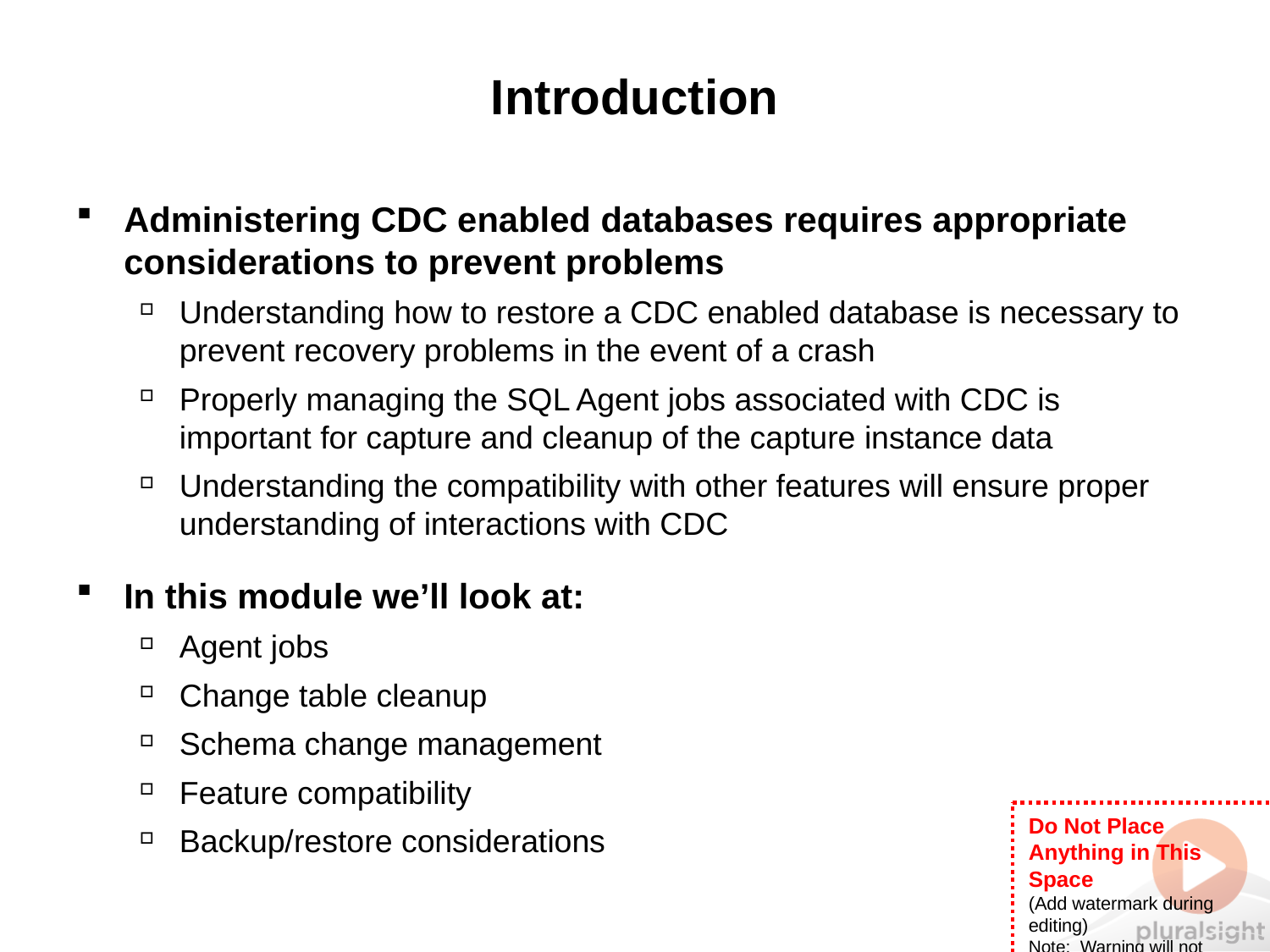

# Introduction
Administering CDC enabled databases requires appropriate considerations to prevent problems
Understanding how to restore a CDC enabled database is necessary to prevent recovery problems in the event of a crash
Properly managing the SQL Agent jobs associated with CDC is important for capture and cleanup of the capture instance data
Understanding the compatibility with other features will ensure proper understanding of interactions with CDC
In this module we’ll look at:
Agent jobs
Change table cleanup
Schema change management
Feature compatibility
Backup/restore considerations